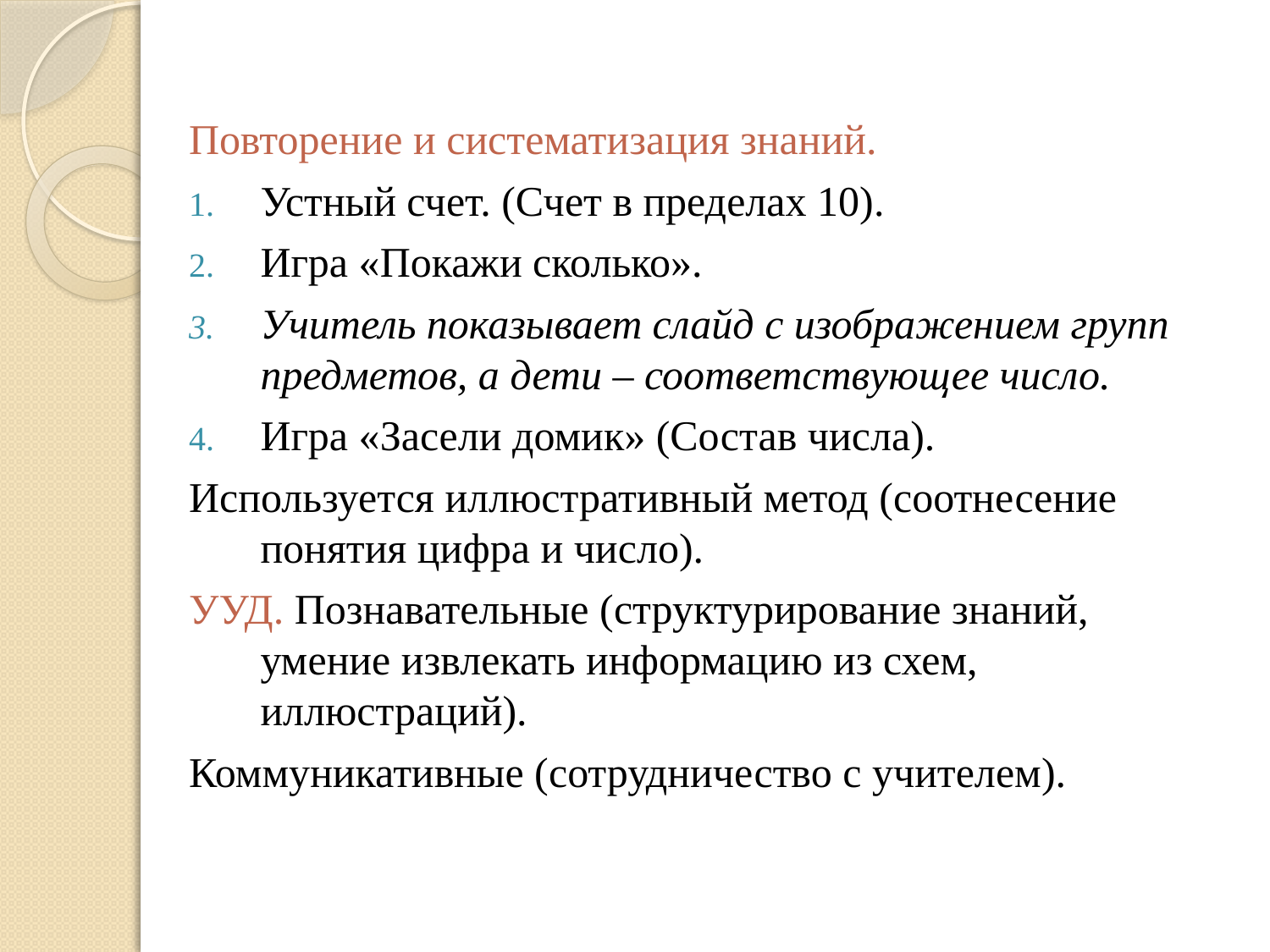

#
Повторение и систематизация знаний.
Устный счет. (Счет в пределах 10).
Игра «Покажи сколько».
Учитель показывает слайд с изображением групп предметов, а дети – соответствующее число.
Игра «Засели домик» (Состав числа).
Используется иллюстративный метод (соотнесение понятия цифра и число).
УУД. Познавательные (структурирование знаний, умение извлекать информацию из схем, иллюстраций).
Коммуникативные (сотрудничество с учителем).